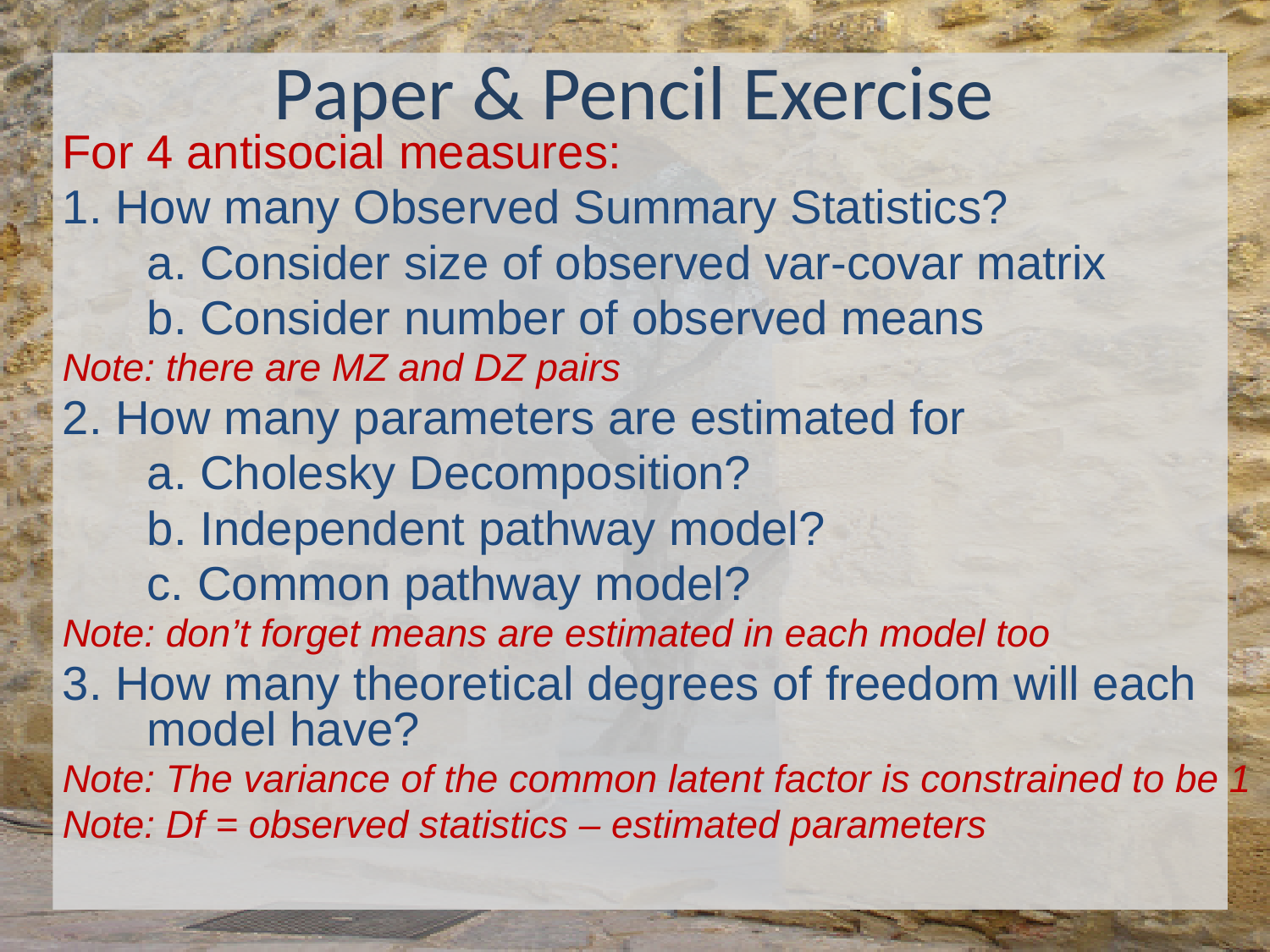

# Paper & Pencil Exercise

For 4 antisocial measures:
1. How many Observed Summary Statistics?
	a. Consider size of observed var-covar matrix
	b. Consider number of observed means
Note: there are MZ and DZ pairs
2. How many parameters are estimated for
	a. Cholesky Decomposition?
	b. Independent pathway model?
	c. Common pathway model?
Note: don’t forget means are estimated in each model too
3. How many theoretical degrees of freedom will each model have?
Note: The variance of the common latent factor is constrained to be 1
Note: Df = observed statistics – estimated parameters